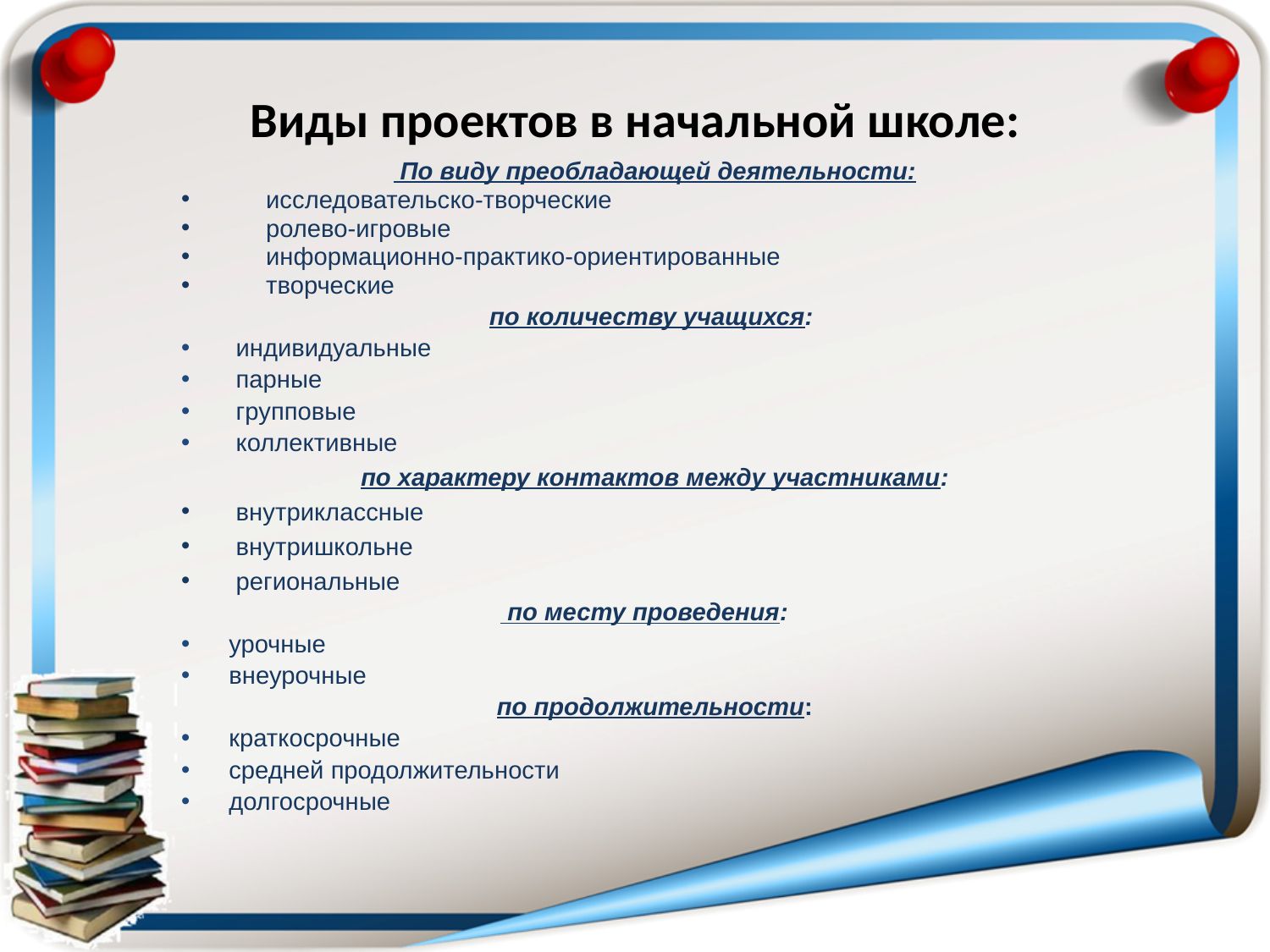

# Виды проектов в начальной школе:
 По виду преобладающей деятельности:
исследовательско-творческие
ролево-игровые
информационно-практико-ориентированные
творческие
по количеству учащихся:
 индивидуальные
 парные
 групповые
 коллективные
по характеру контактов между участниками:
 внутриклассные
 внутришкольне
 региональные
 по месту проведения:
урочные
внеурочные
по продолжительности:
краткосрочные
средней продолжительности
долгосрочные